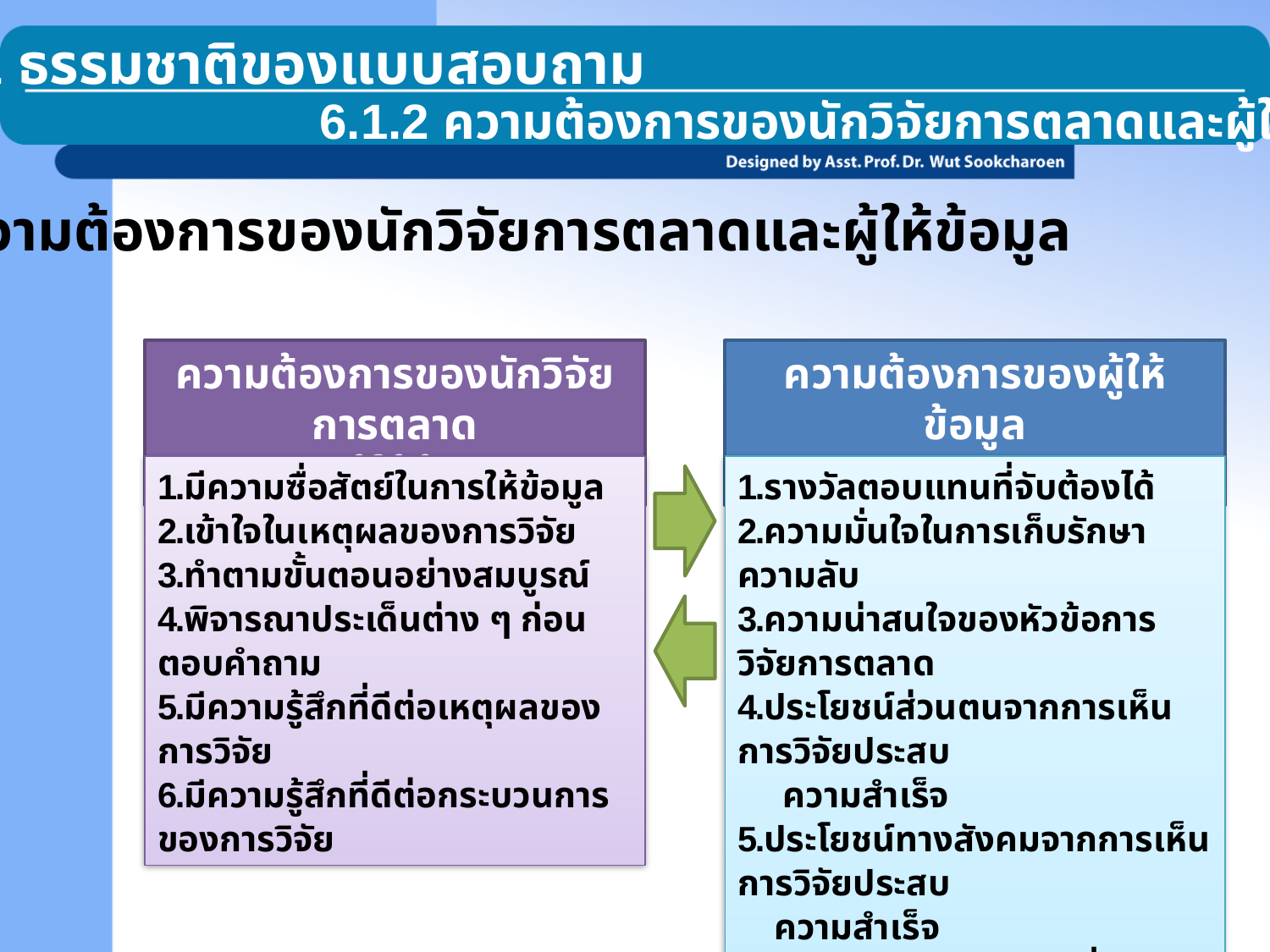

6.1 ธรรมชาติของแบบสอบถาม
6.1.2 ความต้องการของนักวิจัยการตลาดและผู้ให้ข้อมูล
ความต้องการของนักวิจัยการตลาดและผู้ให้ข้อมูล
ความต้องการของนักวิจัยการตลาด
จากผู้ให้ข้อมูล
ความต้องการของผู้ให้ข้อมูล
จากการวิจัยการตลาด
มีความซื่อสัตย์ในการให้ข้อมูล
เข้าใจในเหตุผลของการวิจัย
ทำตามขั้นตอนอย่างสมบูรณ์
พิจารณาประเด็นต่าง ๆ ก่อนตอบคำถาม
มีความรู้สึกที่ดีต่อเหตุผลของการวิจัย
มีความรู้สึกที่ดีต่อกระบวนการของการวิจัย
รางวัลตอบแทนที่จับต้องได้
ความมั่นใจในการเก็บรักษาความลับ
ความน่าสนใจของหัวข้อการวิจัยการตลาด
ประโยชน์ส่วนตนจากการเห็นการวิจัยประสบ
     ความสำเร็จ
ประโยชน์ทางสังคมจากการเห็นการวิจัยประสบ
    ความสำเร็จ
การรู้สึกเป็นคนสำคัญที่ถูกเลือกในการให้ข้อมูล
ผู้ทำวิจัยการตลาดเป็นผู้มีชื่อเสียง